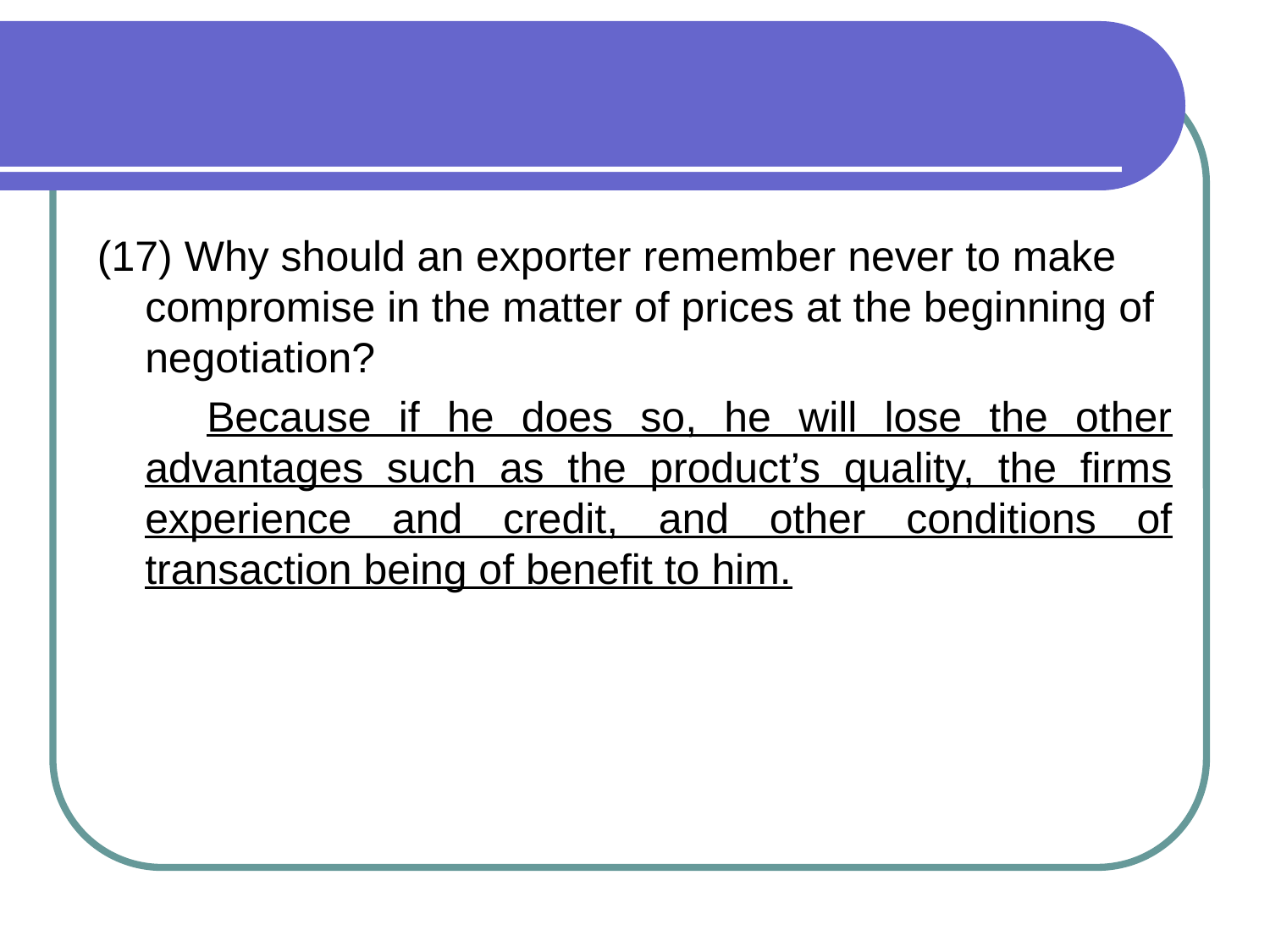

#
(17) Why should an exporter remember never to make compromise in the matter of prices at the beginning of negotiation?
    Because if he does so, he will lose the other advantages such as the product’s quality, the firms experience and credit, and other conditions of transaction being of benefit to him.